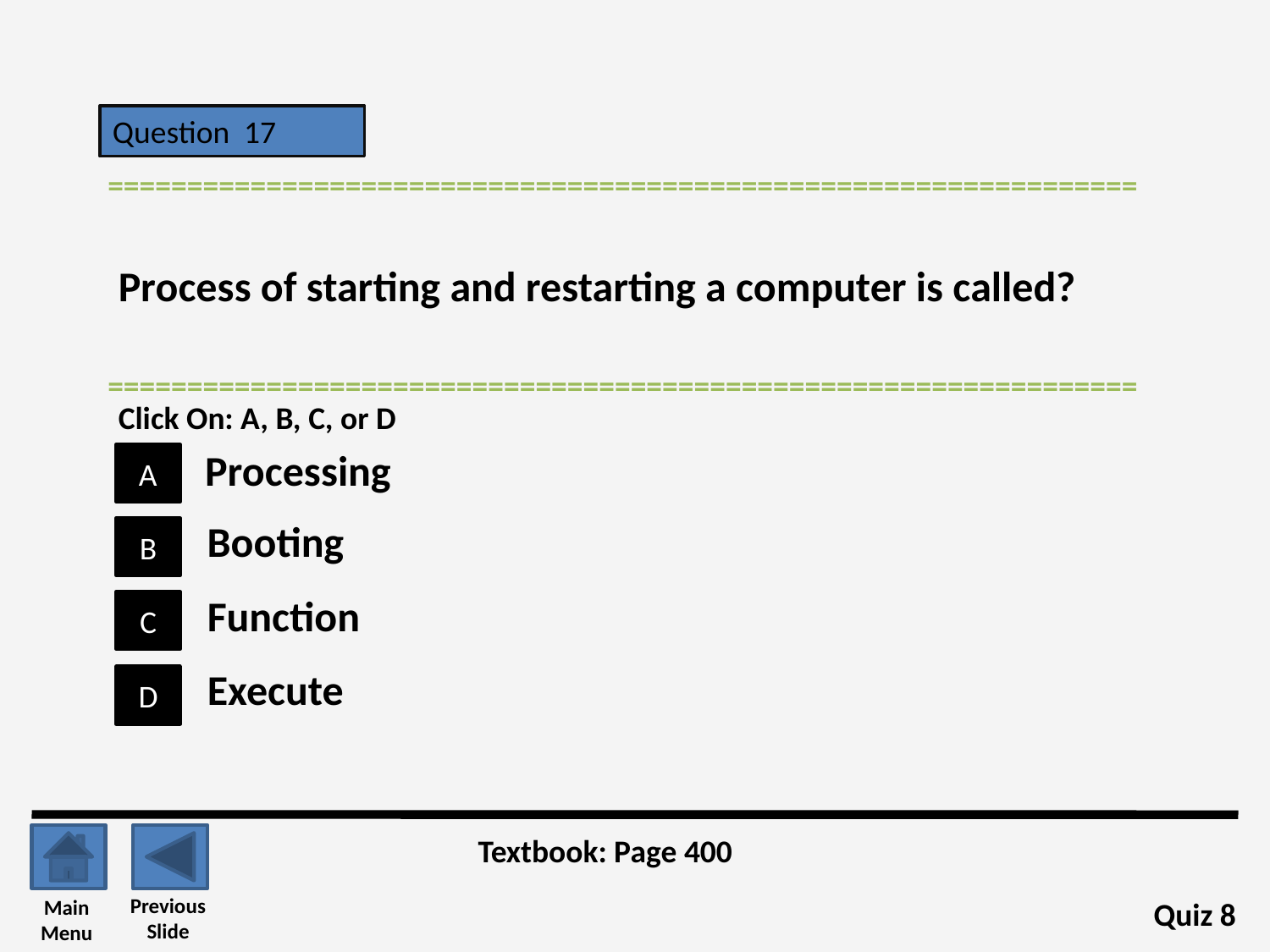

Question  17
=================================================================
Process of starting and restarting a computer is called?
=================================================================
Click On: A, B, C, or D
Processing
A
Booting
B
Function
C
Execute
D

Textbook: Page 400
Previous
Slide
Main
Menu
Quiz 8